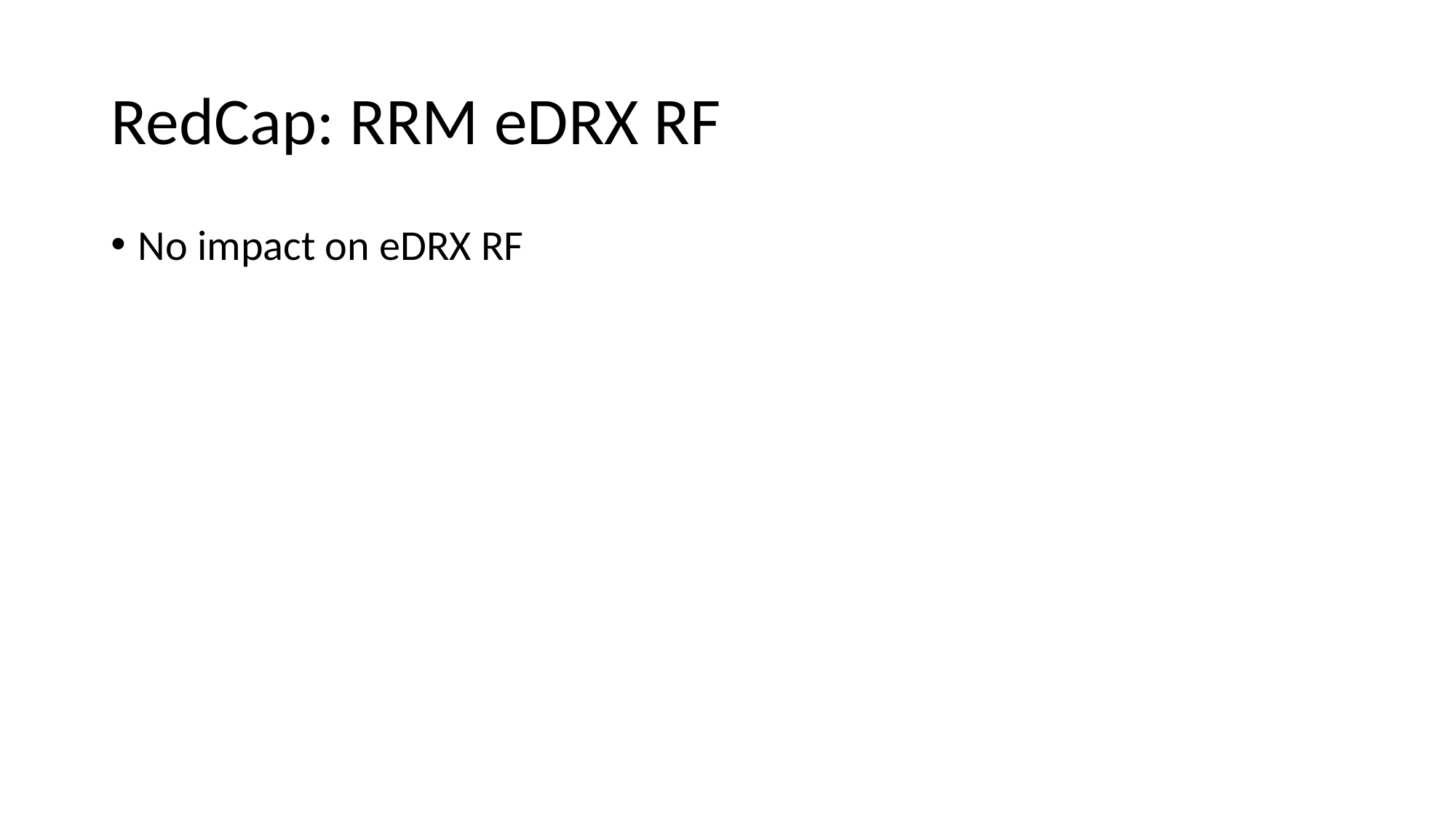

# RedCap: RRM eDRX RF
No impact on eDRX RF